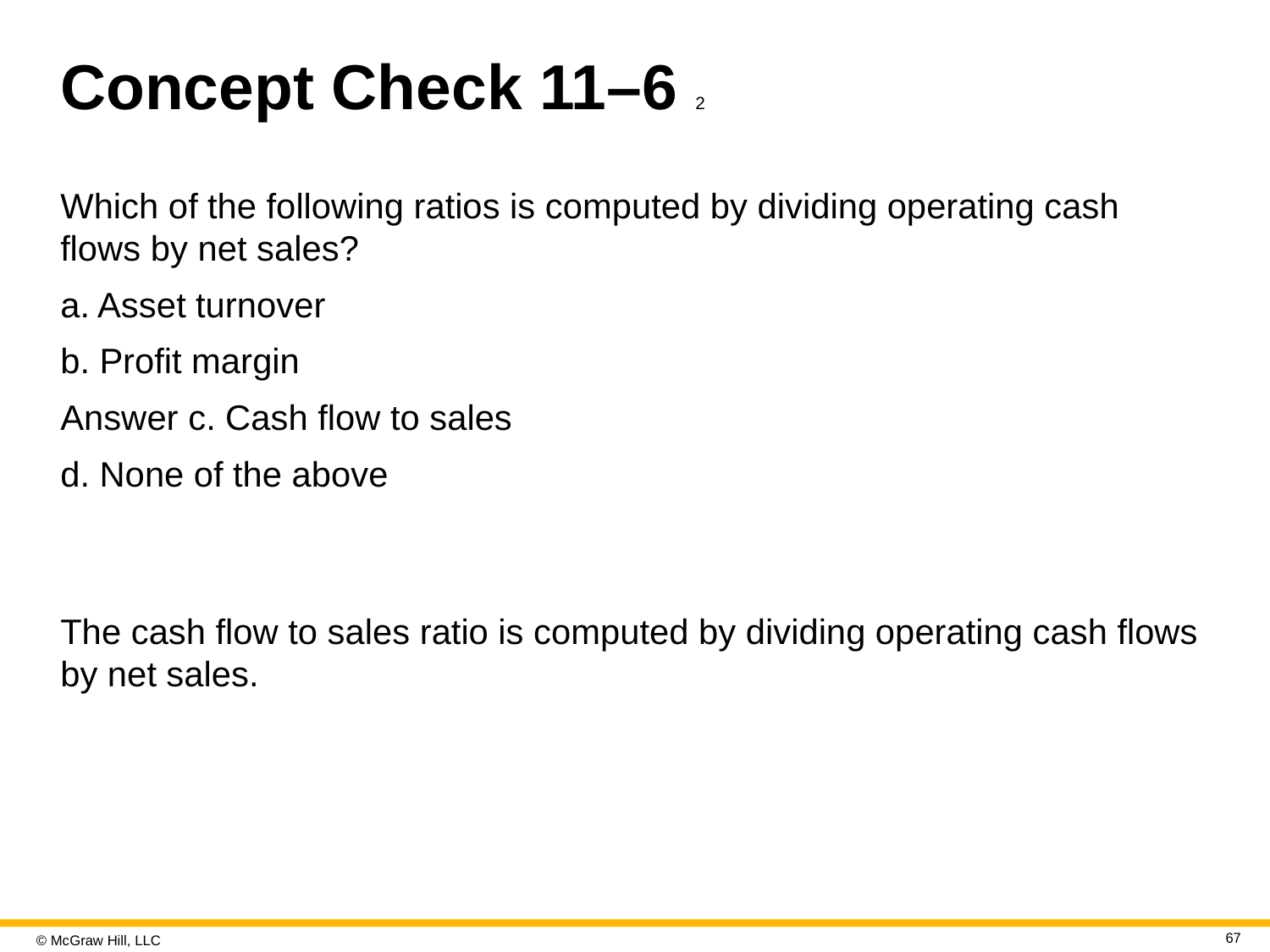

# Concept Check 11–6 2
Which of the following ratios is computed by dividing operating cash flows by net sales?
a. Asset turnover
b. Profit margin
Answer c. Cash flow to sales
d. None of the above
The cash flow to sales ratio is computed by dividing operating cash flows by net sales.
67